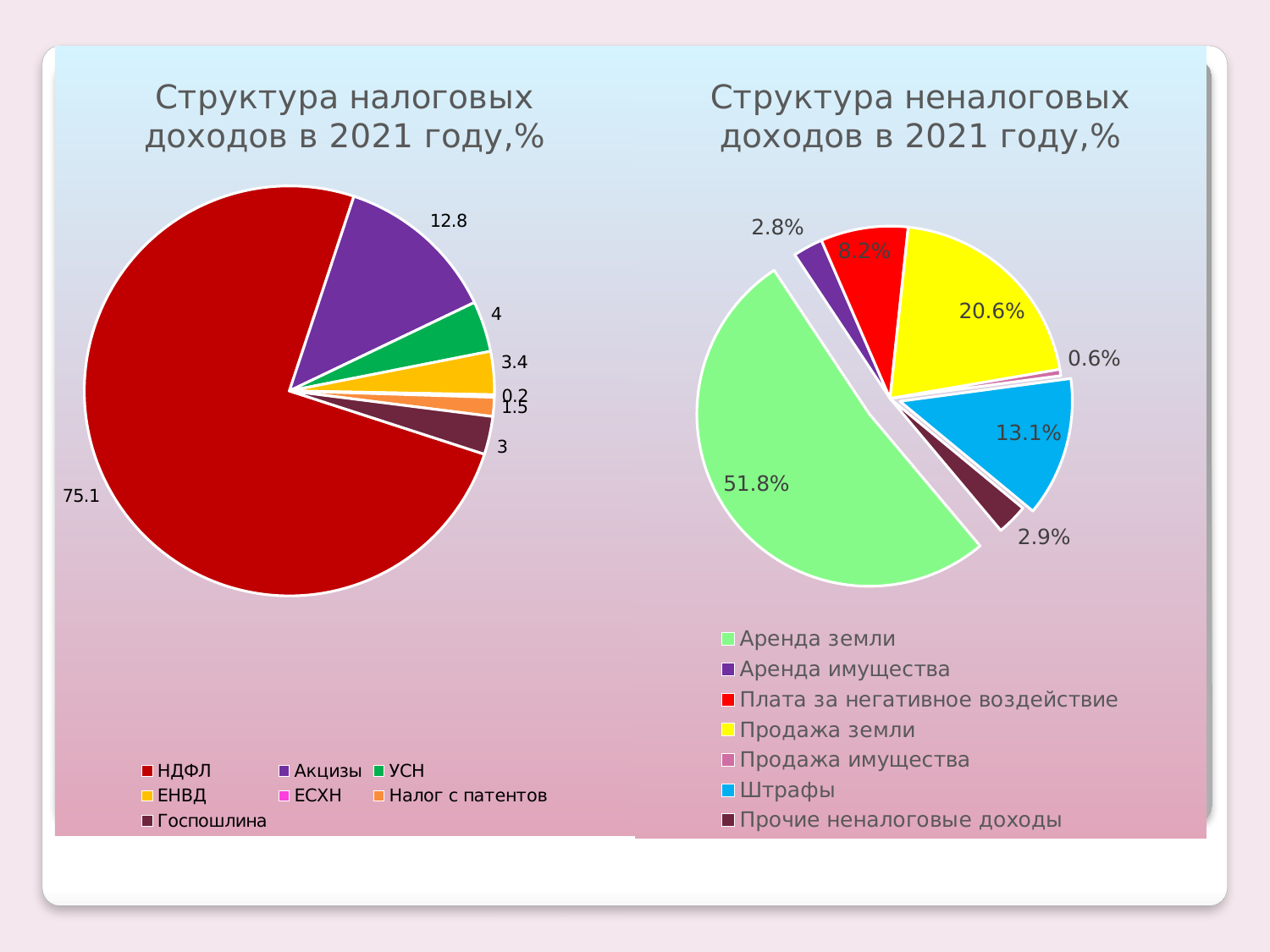

### Chart: Структура налоговых доходов в 2021 году,%

| Category | Продажи |
|---|---|
| НДФЛ | 75.1 |
| Акцизы | 12.8 |
| УСН | 4.0 |
| ЕНВД | 3.4 |
| ЕСХН | 0.2 |
| Налог с патентов | 1.5 |
| Госпошлина | 3.0 |

### Chart: Структура неналоговых доходов в 2021 году,%

| Category | Продажи |
|---|---|
| Аренда земли | 0.518 |
| Аренда имущества | 0.028 |
| Плата за негативное воздействие | 0.082 |
| Продажа земли | 0.20600000000000004 |
| Продажа имущества | 0.006000000000000007 |
| Штрафы | 0.131 |
| Прочие неналоговые доходы | 0.029 |